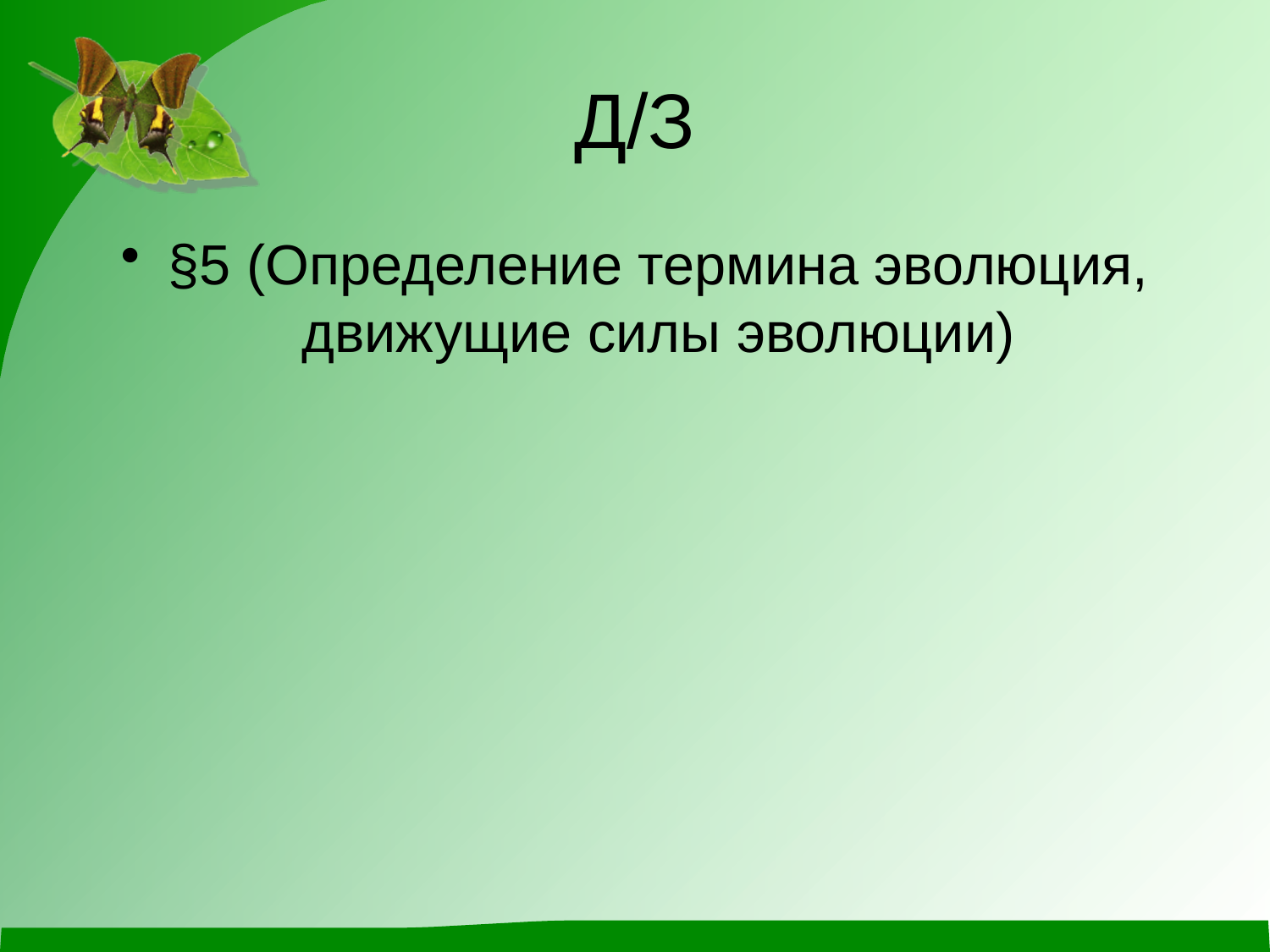

# Д/З
§5 (Определение термина эволюция, движущие силы эволюции)